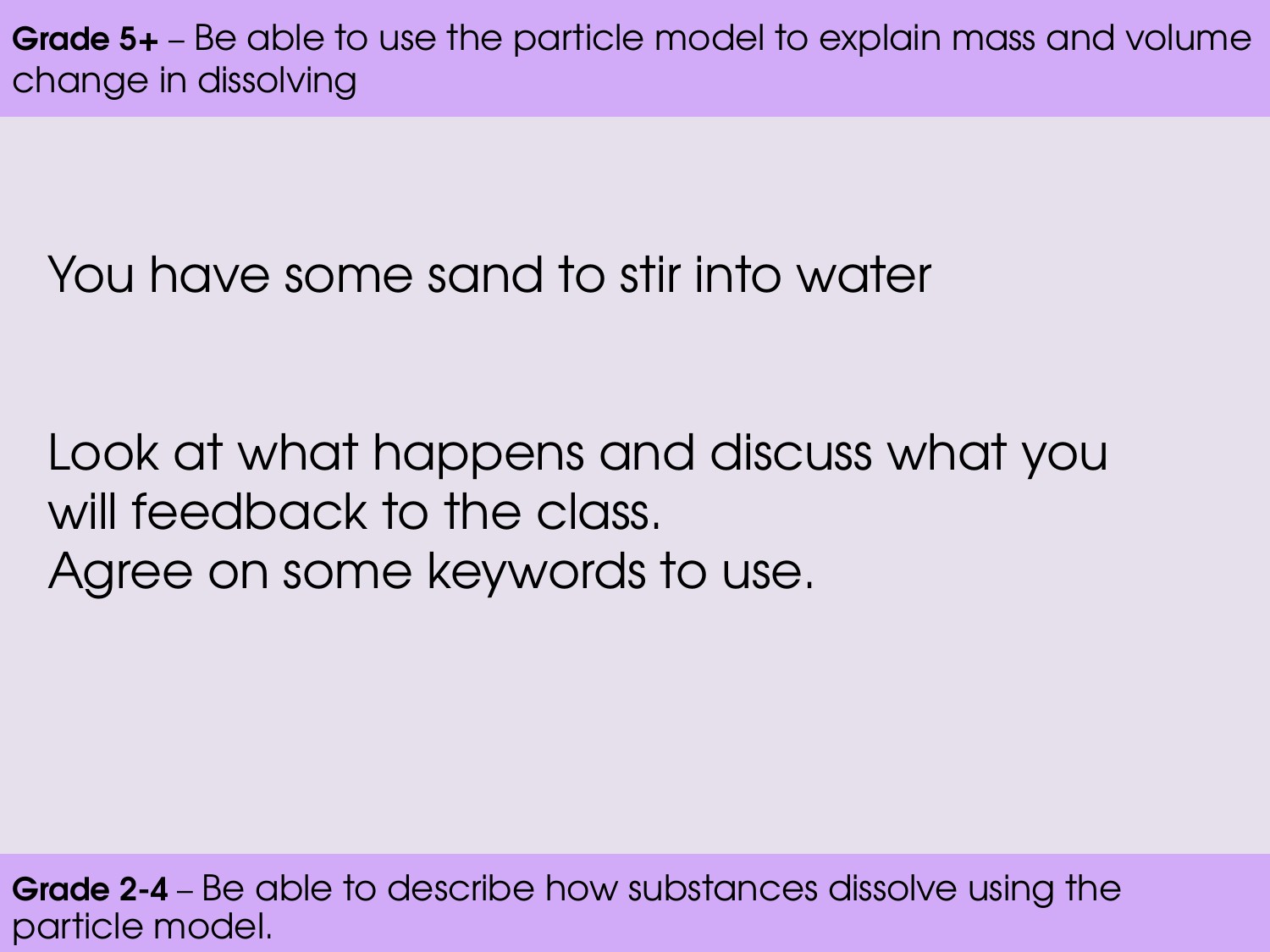

ASPIRE – Be able to use the particle model to explain mass and volume change in dissolving

Grade 5+ – Be able to use the particle model to explain mass and volume change in dissolving

You have some sand to stir into water

Look at what happens and discuss what you will feedback to the class.
Agree on some keywords to use.

CHALLENGE – Be able to describe how substances dissolve using the particle model.

Grade 2-4 – Be able to describe how substances dissolve using the particle model.